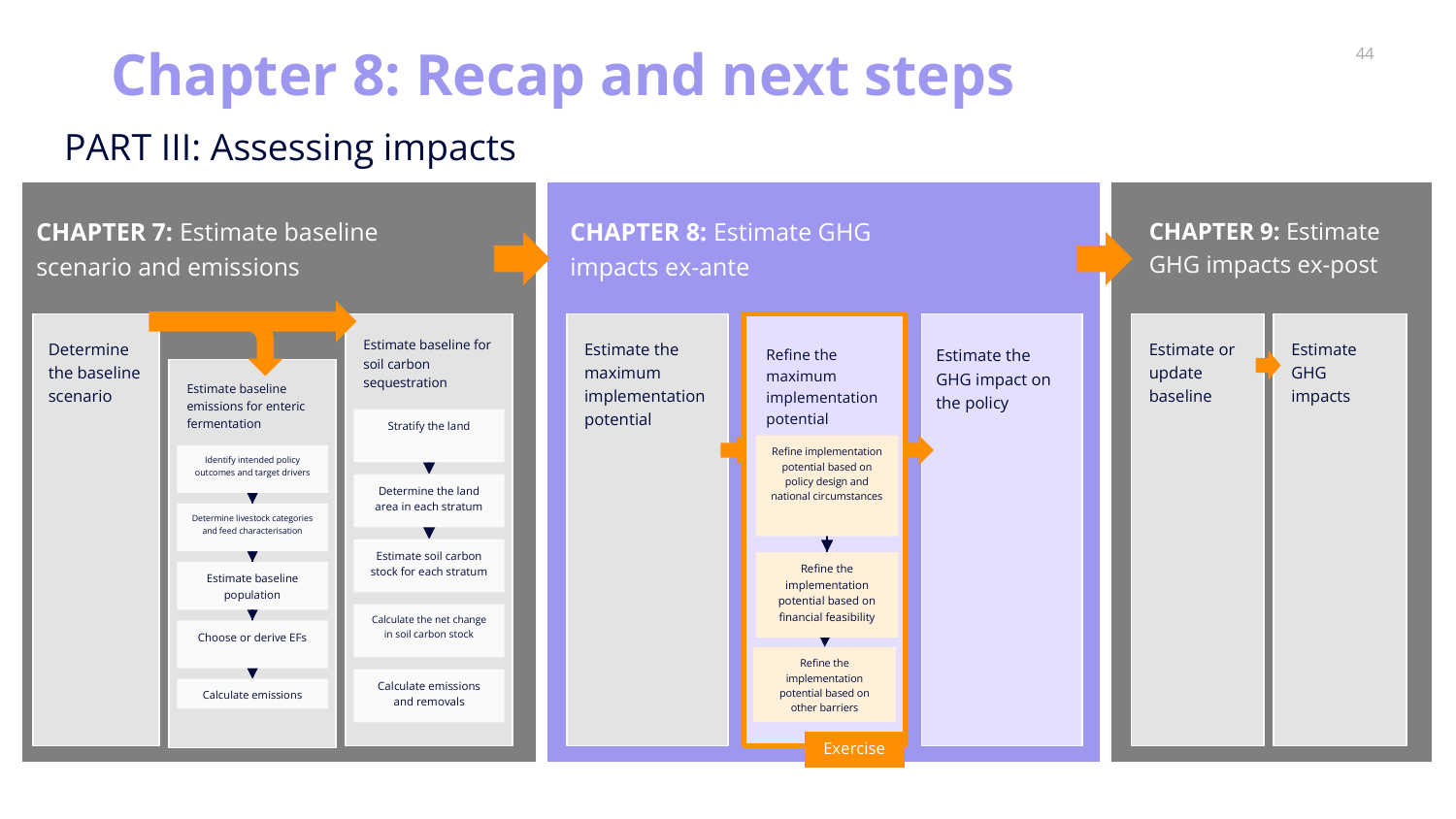

Chapter 8: Recap and next steps
PART III: Assessing impacts

CHAPTER 7: Estimate baseline scenario and emissions
CHAPTER 8: Estimate GHG
impacts ex-ante
CHAPTER 9: Estimate GHG impacts ex-post

Estimate baseline for soil carbon sequestration
Determine the baseline scenario
Estimate the maximum implementation potential
Estimate or update baseline
Estimate GHG impacts
Refine the maximum implementation potential
Estimate the GHG impact on the policy

Estimate baseline emissions for enteric fermentation
Stratify the land

Refine implementation potential based on policy design and national circumstances
Identify intended policy outcomes and target drivers
Determine the land area in each stratum
Determine livestock categories and feed characterisation
Estimate soil carbon stock for each stratum
Refine the implementation potential based on financial feasibility
Estimate baseline population
Calculate the net change in soil carbon stock
Choose or derive EFs
Refine the implementation potential based on other barriers
Calculate emissions and removals
Calculate emissions
Exercise